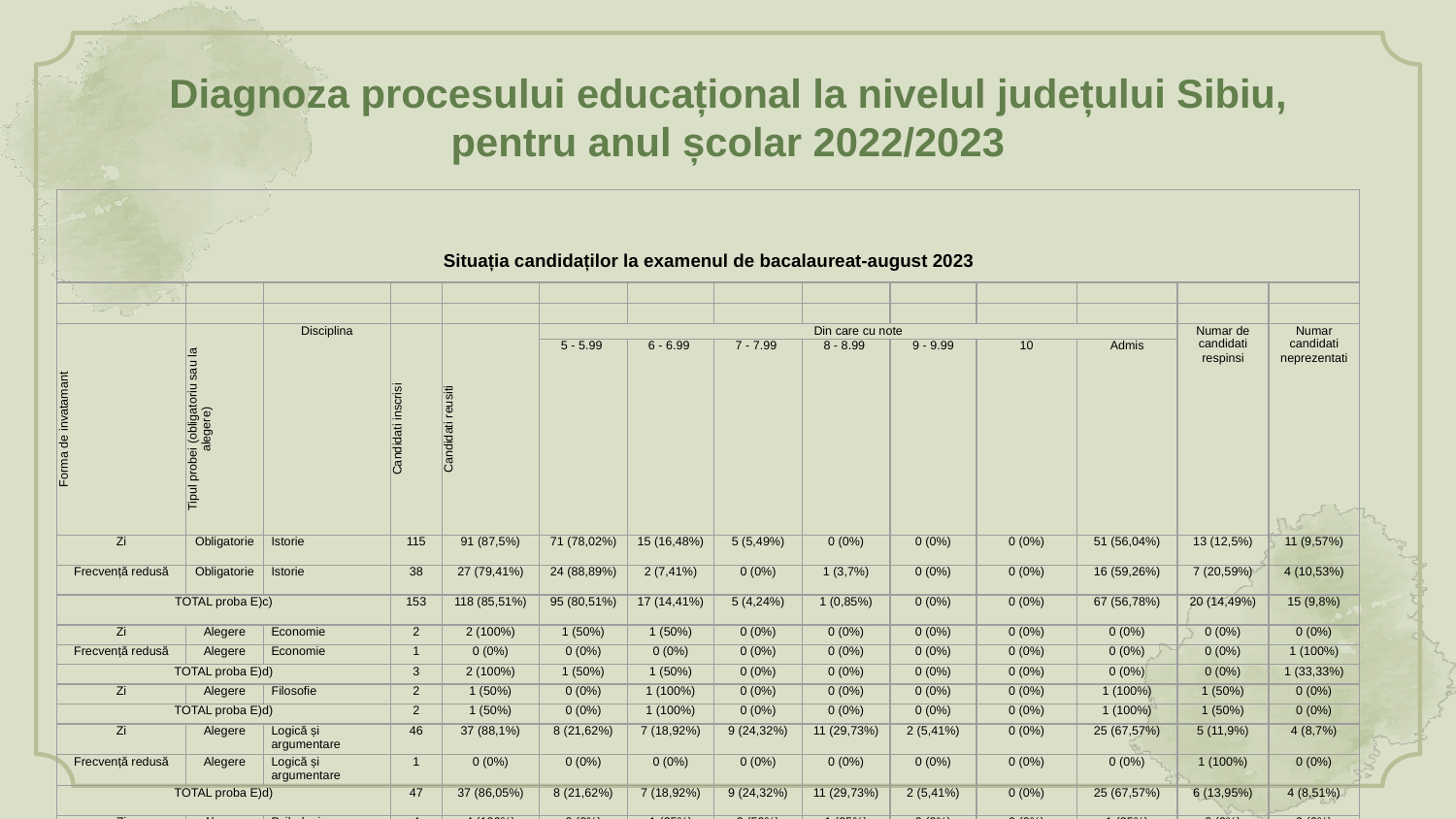

# Diagnoza procesului educațional la nivelul județului Sibiu, pentru anul școlar 2022/2023

| Situația candidaților la examenul de bacalaureat-august 2023 |  |  |  |  |  |  |  |  |  |  |  |  |  |
| --- | --- | --- | --- | --- | --- | --- | --- | --- | --- | --- | --- | --- | --- |
|  |  |  |  |  |  |  |  |  |  |  |  |  |  |
|  |  |  |  |  |  |  |  |  |  |  |  |  |  |
| Forma de invatamant | Tipul probei (obligatoriu sau la alegere) | Disciplina | Candidati inscrisi | Candidati reusiti | Din care cu note |  |  |  |  |  |  | Numar de candidati respinsi | Numar candidati neprezentati |
|  |  |  |  |  | 5 - 5.99 | 6 - 6.99 | 7 - 7.99 | 8 - 8.99 | 9 - 9.99 | 10 | Admis |  |  |
| Zi | Obligatorie | Istorie | 115 | 91 (87,5%) | 71 (78,02%) | 15 (16,48%) | 5 (5,49%) | 0 (0%) | 0 (0%) | 0 (0%) | 51 (56,04%) | 13 (12,5%) | 11 (9,57%) |
| Frecvență redusă | Obligatorie | Istorie | 38 | 27 (79,41%) | 24 (88,89%) | 2 (7,41%) | 0 (0%) | 1 (3,7%) | 0 (0%) | 0 (0%) | 16 (59,26%) | 7 (20,59%) | 4 (10,53%) |
| TOTAL proba E)c) |  |  | 153 | 118 (85,51%) | 95 (80,51%) | 17 (14,41%) | 5 (4,24%) | 1 (0,85%) | 0 (0%) | 0 (0%) | 67 (56,78%) | 20 (14,49%) | 15 (9,8%) |
| Zi | Alegere | Economie | 2 | 2 (100%) | 1 (50%) | 1 (50%) | 0 (0%) | 0 (0%) | 0 (0%) | 0 (0%) | 0 (0%) | 0 (0%) | 0 (0%) |
| Frecvență redusă | Alegere | Economie | 1 | 0 (0%) | 0 (0%) | 0 (0%) | 0 (0%) | 0 (0%) | 0 (0%) | 0 (0%) | 0 (0%) | 0 (0%) | 1 (100%) |
| TOTAL proba E)d) |  |  | 3 | 2 (100%) | 1 (50%) | 1 (50%) | 0 (0%) | 0 (0%) | 0 (0%) | 0 (0%) | 0 (0%) | 0 (0%) | 1 (33,33%) |
| Zi | Alegere | Filosofie | 2 | 1 (50%) | 0 (0%) | 1 (100%) | 0 (0%) | 0 (0%) | 0 (0%) | 0 (0%) | 1 (100%) | 1 (50%) | 0 (0%) |
| TOTAL proba E)d) |  |  | 2 | 1 (50%) | 0 (0%) | 1 (100%) | 0 (0%) | 0 (0%) | 0 (0%) | 0 (0%) | 1 (100%) | 1 (50%) | 0 (0%) |
| Zi | Alegere | Logică și argumentare | 46 | 37 (88,1%) | 8 (21,62%) | 7 (18,92%) | 9 (24,32%) | 11 (29,73%) | 2 (5,41%) | 0 (0%) | 25 (67,57%) | 5 (11,9%) | 4 (8,7%) |
| Frecvență redusă | Alegere | Logică și argumentare | 1 | 0 (0%) | 0 (0%) | 0 (0%) | 0 (0%) | 0 (0%) | 0 (0%) | 0 (0%) | 0 (0%) | 1 (100%) | 0 (0%) |
| TOTAL proba E)d) |  |  | 47 | 37 (86,05%) | 8 (21,62%) | 7 (18,92%) | 9 (24,32%) | 11 (29,73%) | 2 (5,41%) | 0 (0%) | 25 (67,57%) | 6 (13,95%) | 4 (8,51%) |
| Zi | Alegere | Psihologie | 4 | 4 (100%) | 0 (0%) | 1 (25%) | 2 (50%) | 1 (25%) | 0 (0%) | 0 (0%) | 1 (25%) | 0 (0%) | 0 (0%) |
| TOTAL proba E)d) |  |  | 4 | 4 (100%) | 0 (0%) | 1 (25%) | 2 (50%) | 1 (25%) | 0 (0%) | 0 (0%) | 1 (25%) | 0 (0%) | 0 (0%) |
| Zi | Alegere | Sociologie | 5 | 4 (80%) | 2 (50%) | 1 (25%) | 1 (25%) | 0 (0%) | 0 (0%) | 0 (0%) | 2 (50%) | 1 (20%) | 0 (0%) |
| Frecvență redusă | Alegere | Sociologie | 3 | 3 (100%) | 0 (0%) | 1 (33,33%) | 0 (0%) | 2 (66,67%) | 0 (0%) | 0 (0%) | 1 (33,33%) | 0 (0%) | 0 (0%) |
| TOTAL proba E)d) |  |  | 8 | 7 (87,5%) | 2 (28,57%) | 2 (28,57%) | 1 (14,29%) | 2 (28,57%) | 0 (0%) | 0 (0%) | 3 (42,86%) | 1 (12,5%) | 0 (0%) |